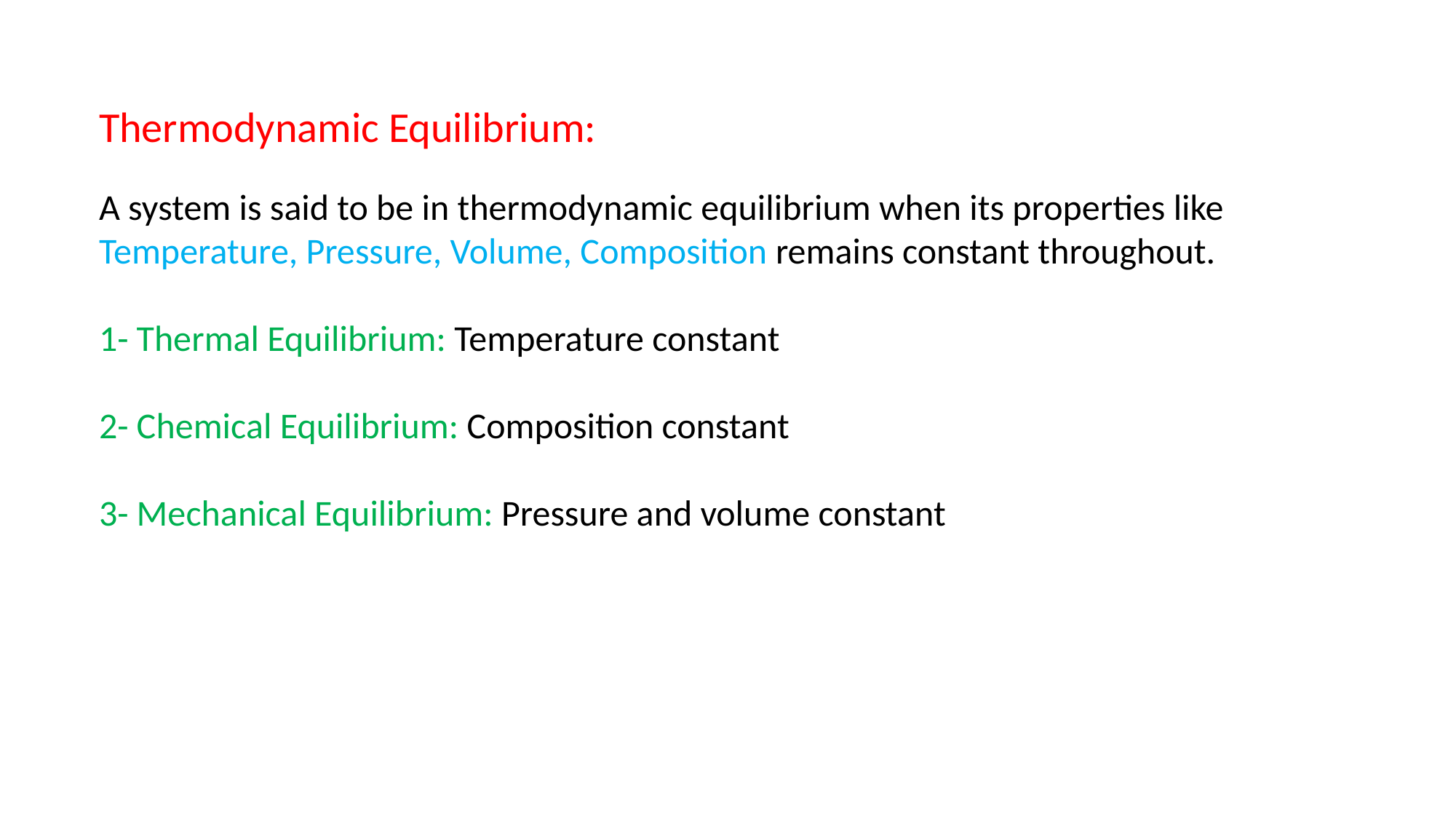

Thermodynamic Equilibrium:

A system is said to be in thermodynamic equilibrium when its properties like Temperature, Pressure, Volume, Composition remains constant throughout.

1- Thermal Equilibrium: Temperature constant

2- Chemical Equilibrium: Composition constant

3- Mechanical Equilibrium: Pressure and volume constant